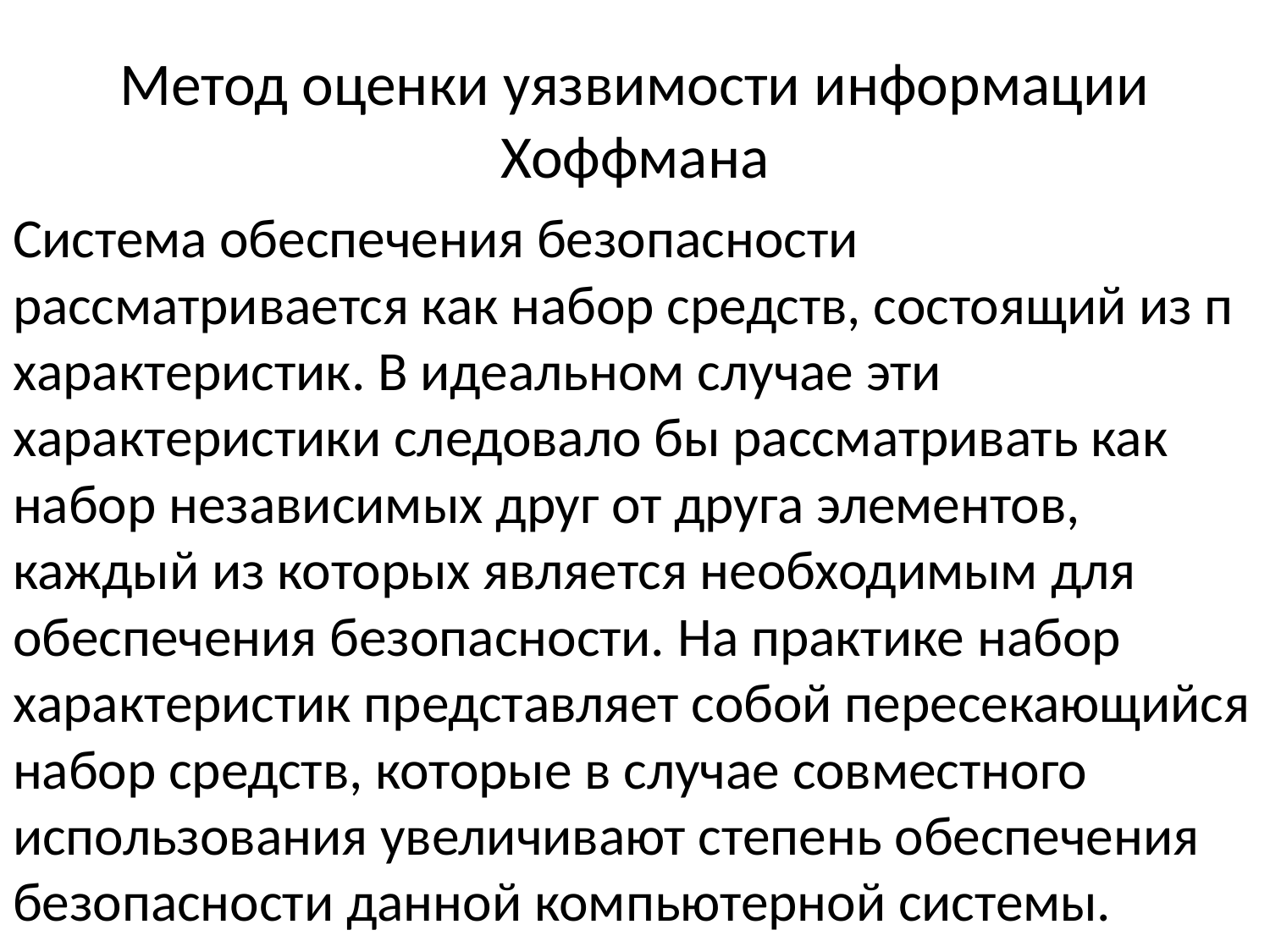

# Метод оценки уязвимости информации Хоффмана
Система обеспечения без­опасности рассматривается как набор средств, состоящий из п характеристик. В идеальном случае эти характеристики следовало бы рассматривать как набор независимых друг от друга элементов, каждый из которых является необходимым для обеспечения безопасности. На практи­ке набор характеристик представляет собой пересекающийся набор средств, которые в случае совместного использования увеличивают степень обеспечения без­опасности данной компьютерной системы.